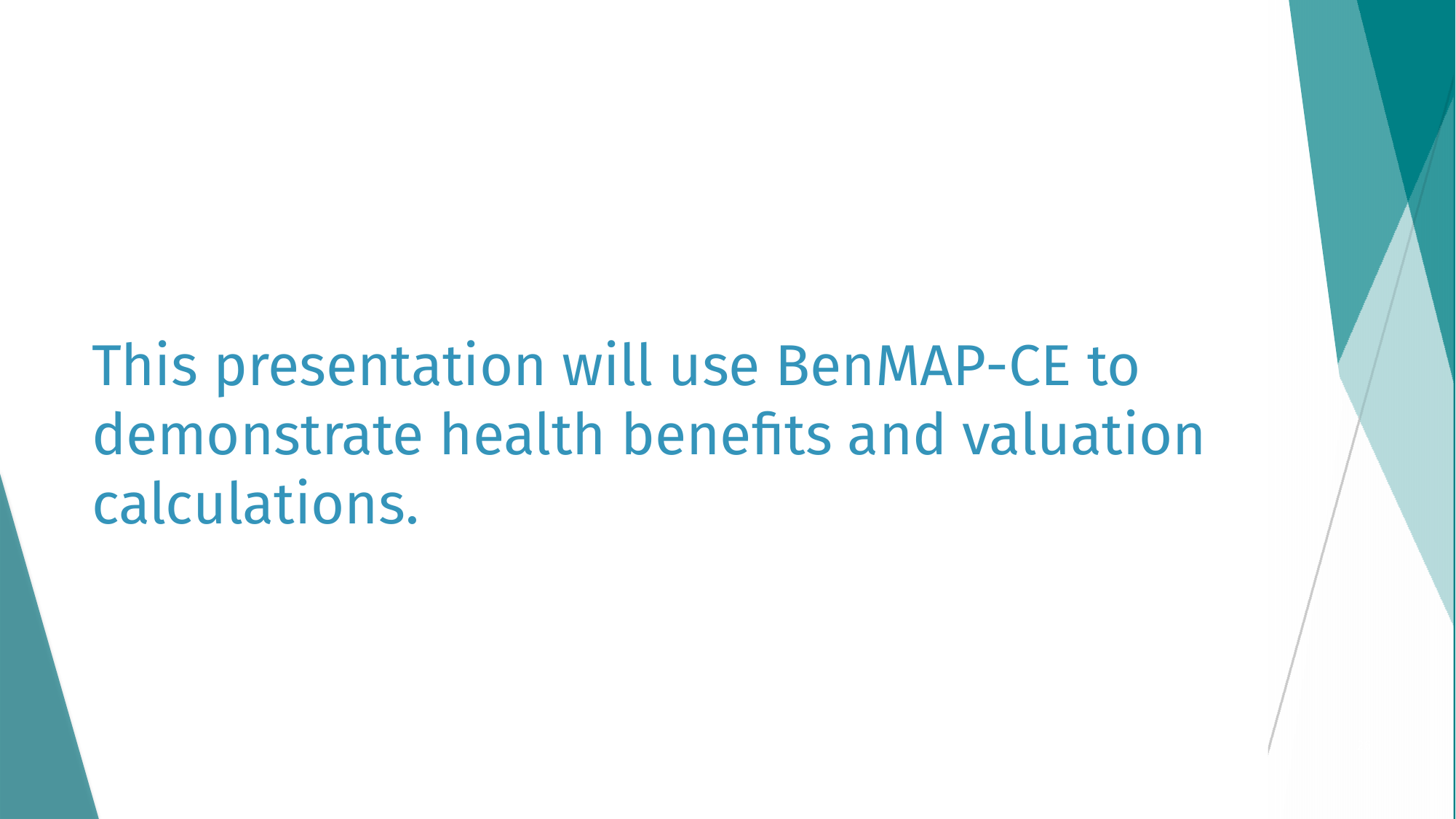

# This presentation will use BenMAP-CE to demonstrate health benefits and valuation calculations.

26